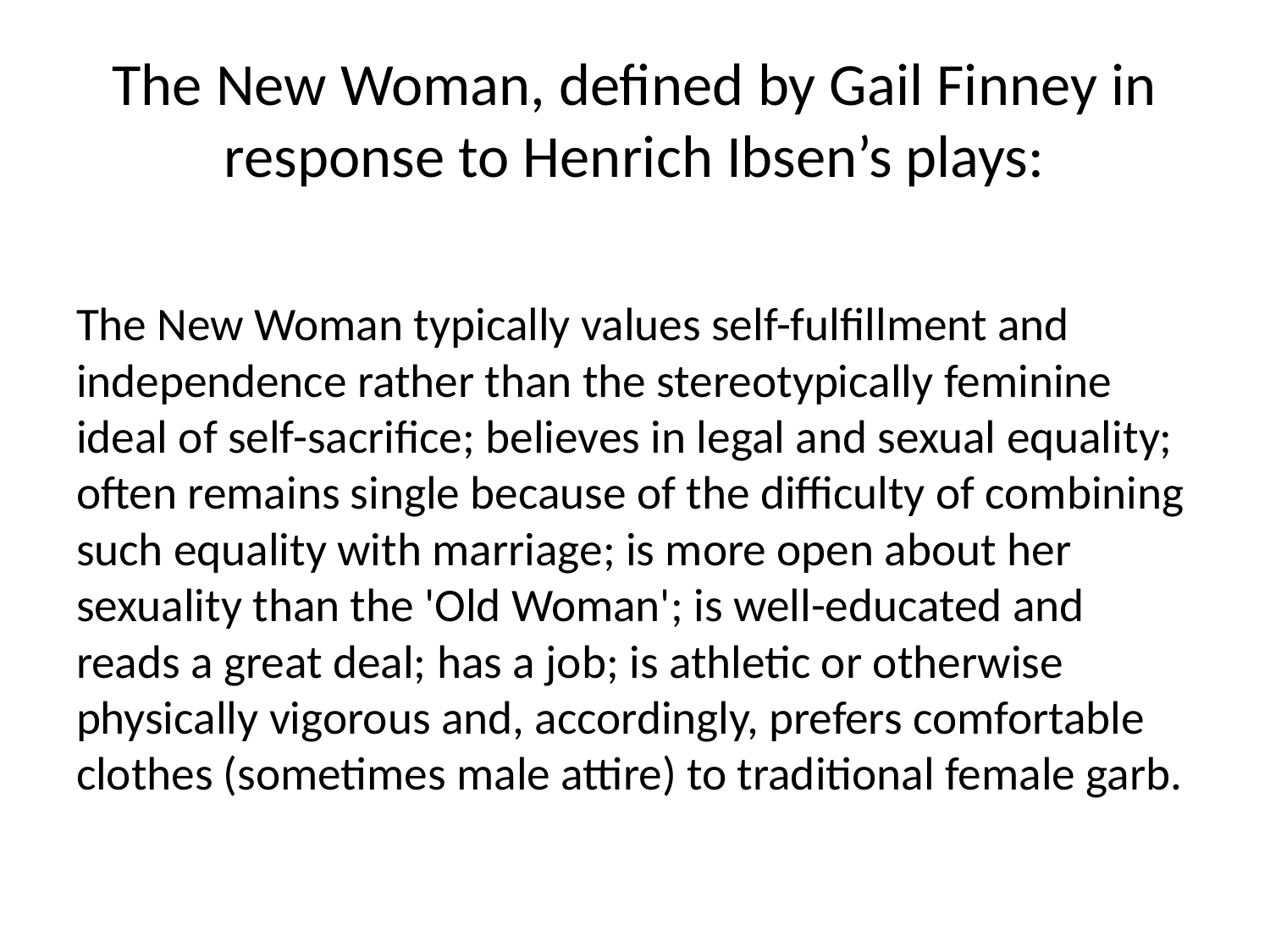

# The New Woman, defined by Gail Finney in response to Henrich Ibsen’s plays:

The New Woman typically values self-fulfillment and independence rather than the stereotypically feminine ideal of self-sacrifice; believes in legal and sexual equality; often remains single because of the difficulty of combining such equality with marriage; is more open about her sexuality than the 'Old Woman'; is well-educated and reads a great deal; has a job; is athletic or otherwise physically vigorous and, accordingly, prefers comfortable clothes (sometimes male attire) to traditional female garb.